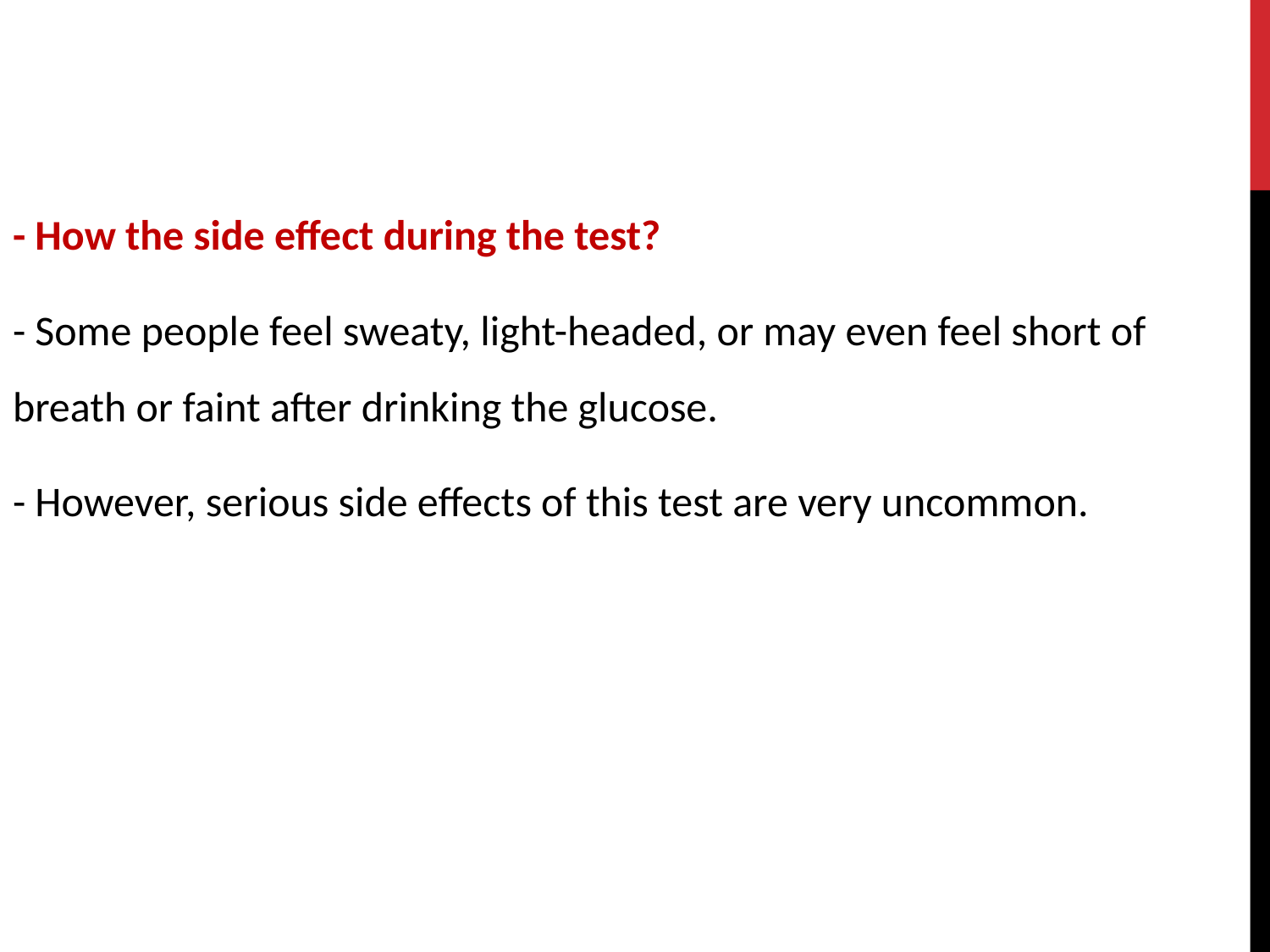

- How the side effect during the test?
- Some people feel sweaty, light-headed, or may even feel short of breath or faint after drinking the glucose.
- However, serious side effects of this test are very uncommon.